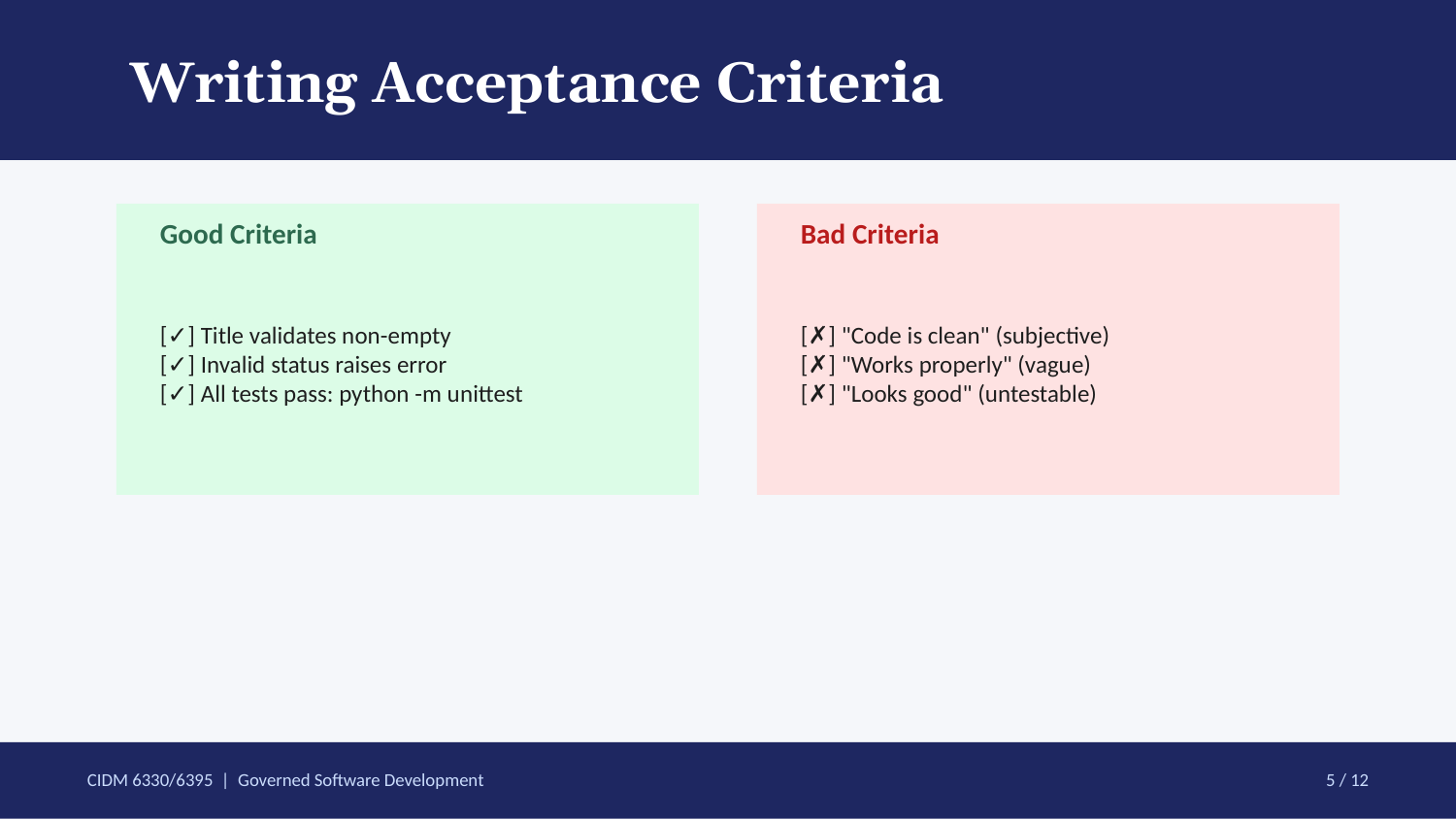

Writing Acceptance Criteria

Good Criteria
Bad Criteria
[✓] Title validates non-empty
[✓] Invalid status raises error
[✓] All tests pass: python -m unittest
[✗] "Code is clean" (subjective)
[✗] "Works properly" (vague)
[✗] "Looks good" (untestable)

CIDM 6330/6395  |  Governed Software Development
5 / 12